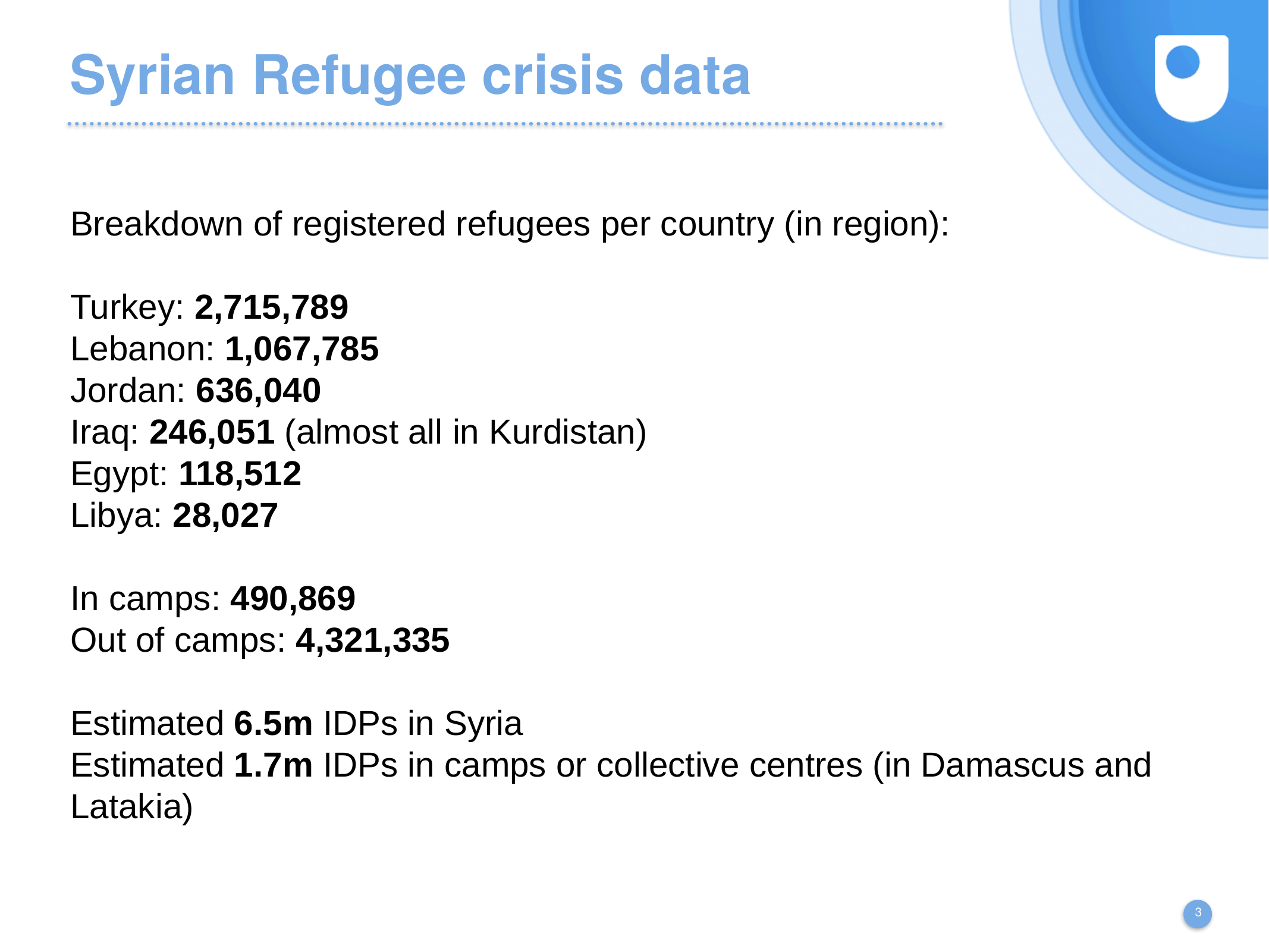

# Syrian Refugee crisis data
Breakdown of registered refugees per country (in region):

Turkey: 2,715,789
Lebanon: 1,067,785
Jordan: 636,040
Iraq: 246,051 (almost all in Kurdistan)
Egypt: 118,512
Libya: 28,027

In camps: 490,869
Out of camps: 4,321,335

Estimated 6.5m IDPs in Syria
Estimated 1.7m IDPs in camps or collective centres (in Damascus and Latakia)

3